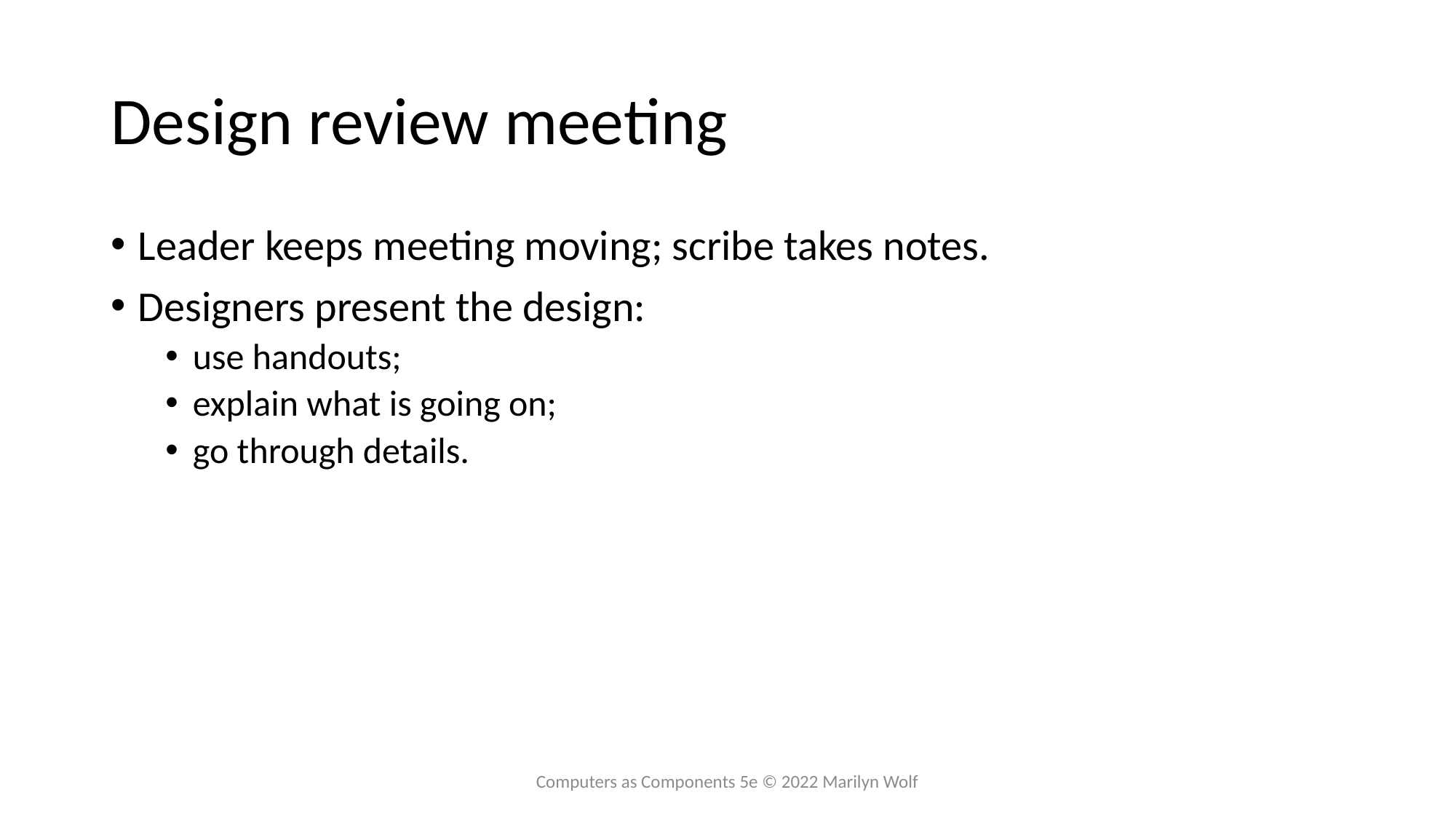

# Design review meeting
Leader keeps meeting moving; scribe takes notes.
Designers present the design:
use handouts;
explain what is going on;
go through details.
Computers as Components 5e © 2022 Marilyn Wolf